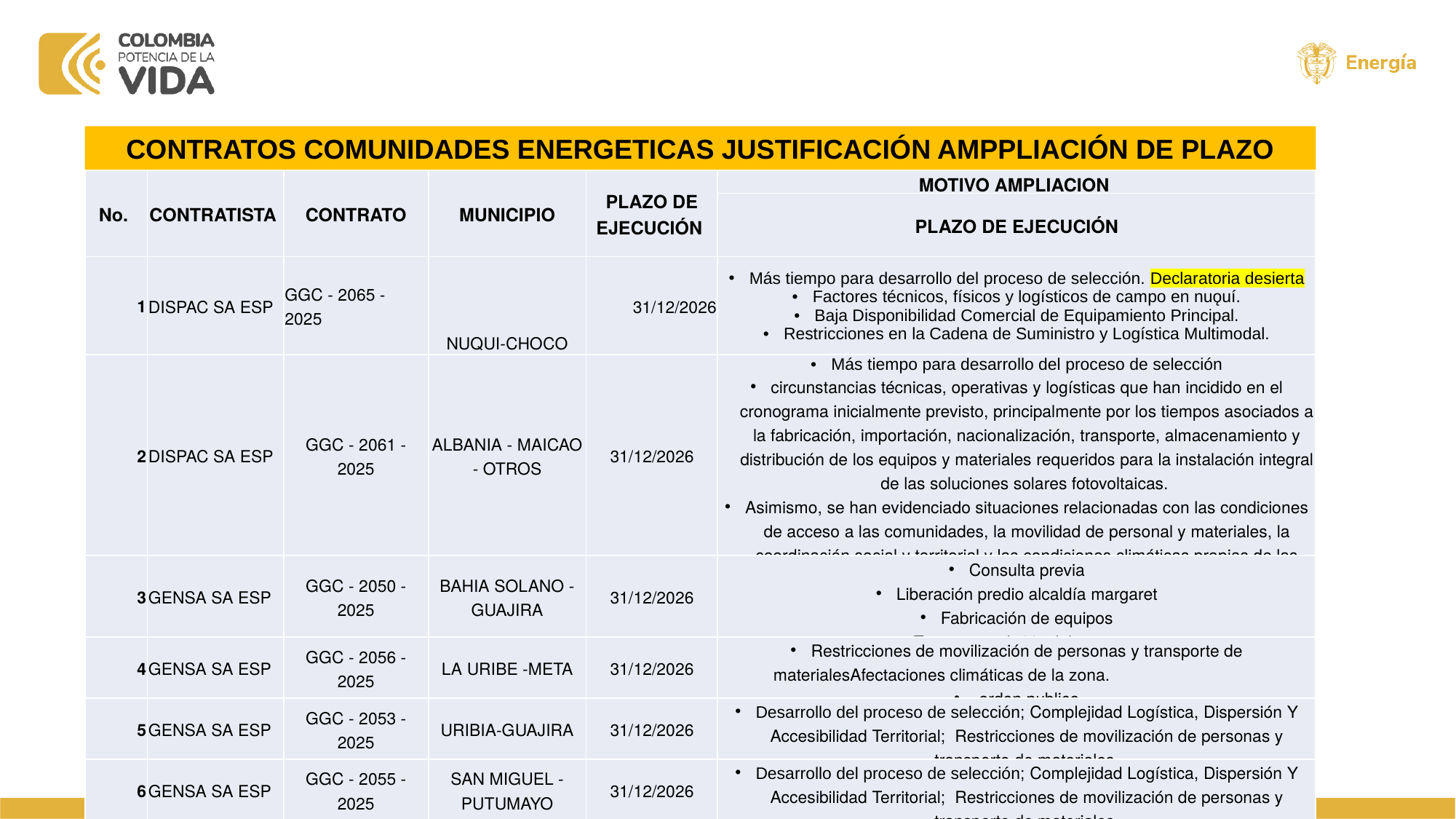

CONTRATOS COMUNIDADES ENERGETICAS JUSTIFICACIÓN AMPPLIACIÓN DE PLAZO
| No. | CONTRATISTA | CONTRATO | MUNICIPIO | PLAZO DE EJECUCIÓN | MOTIVO AMPLIACION |
| --- | --- | --- | --- | --- | --- |
|  |  |  |  |  | PLAZO DE EJECUCIÓN |
| 1 | DISPAC SA ESP | GGC - 2065 - 2025 | NUQUI-CHOCO | 31/12/2026 | Más tiempo para desarrollo del proceso de selección. Declaratoria desierta Factores técnicos, físicos y logísticos de campo en nuǫuí. Baja Disponibilidad Comercial de Equipamiento Principal. Restricciones en la Cadena de Suministro y Logística Multimodal. |
| 2 | DISPAC SA ESP | GGC - 2061 - 2025 | ALBANIA - MAICAO - OTROS | 31/12/2026 | Más tiempo para desarrollo del proceso de selección circunstancias técnicas, operativas y logísticas que han incidido en el cronograma inicialmente previsto, principalmente por los tiempos asociados a la fabricación, importación, nacionalización, transporte, almacenamiento y distribución de los equipos y materiales requeridos para la instalación integral de las soluciones solares fotovoltaicas. Asimismo, se han evidenciado situaciones relacionadas con las condiciones de acceso a las comunidades, la movilidad de personal y materiales, la coordinación social y territorial y las condiciones climáticas propias de las zonas de intervención |
| 3 | GENSA SA ESP | GGC - 2050 - 2025 | BAHIA SOLANO -GUAJIRA | 31/12/2026 | Consulta previa Liberación predio alcaldía margaret Fabricación de equipos Transporte al sitio del proyecto |
| 4 | GENSA SA ESP | GGC - 2056 - 2025 | LA URIBE -META | 31/12/2026 | Restricciones de movilización de personas y transporte de materialesAfectaciones climáticas de la zona. orden publico |
| 5 | GENSA SA ESP | GGC - 2053 - 2025 | URIBIA-GUAJIRA | 31/12/2026 | Desarrollo del proceso de selección; Complejidad Logística, Dispersión Y Accesibilidad Territorial; Restricciones de movilización de personas y transporte de materiales |
| 6 | GENSA SA ESP | GGC - 2055 - 2025 | SAN MIGUEL -PUTUMAYO | 31/12/2026 | Desarrollo del proceso de selección; Complejidad Logística, Dispersión Y Accesibilidad Territorial; Restricciones de movilización de personas y transporte de materiales |